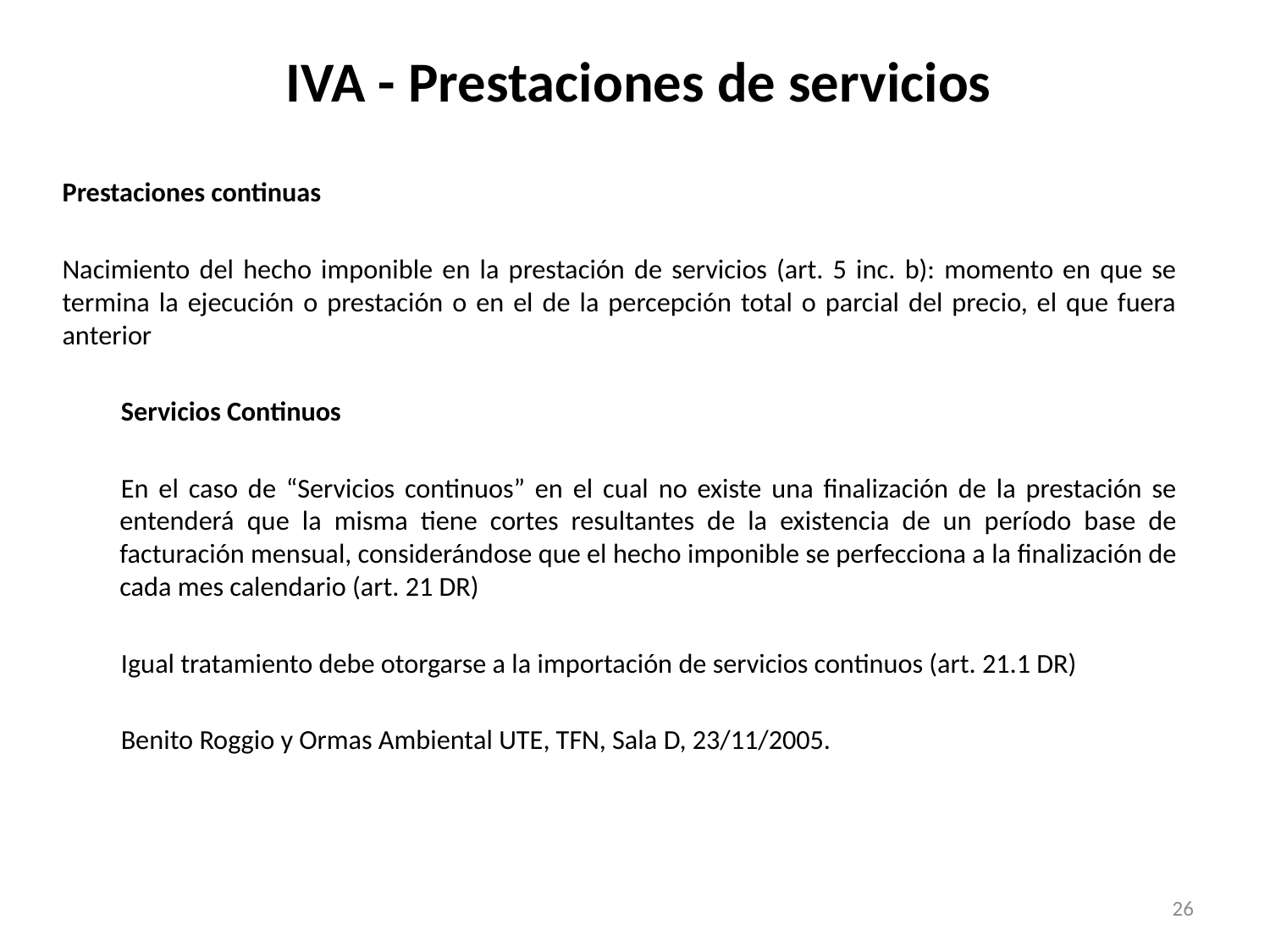

# IVA - Prestaciones de servicios
Prestaciones continuas

Nacimiento del hecho imponible en la prestación de servicios (art. 5 inc. b): momento en que se termina la ejecución o prestación o en el de la percepción total o parcial del precio, el que fuera anterior

Servicios Continuos

En el caso de “Servicios continuos” en el cual no existe una finalización de la prestación se entenderá que la misma tiene cortes resultantes de la existencia de un período base de facturación mensual, considerándose que el hecho imponible se perfecciona a la finalización de cada mes calendario (art. 21 DR)

Igual tratamiento debe otorgarse a la importación de servicios continuos (art. 21.1 DR)

Benito Roggio y Ormas Ambiental UTE, TFN, Sala D, 23/11/2005.

26